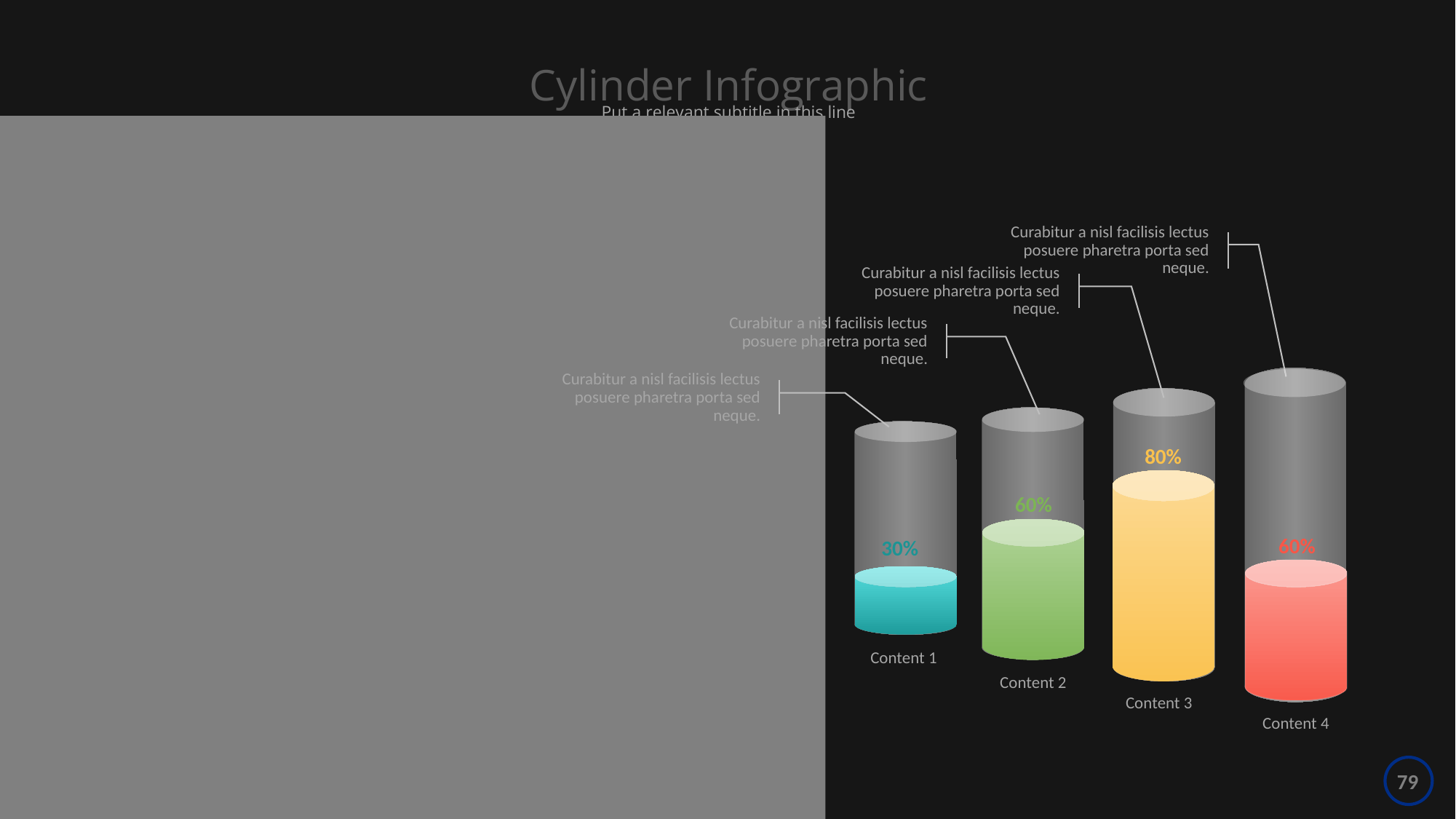

Cylinder Infographic
Put a relevant subtitle in this line

Curabitur a nisl facilisis lectus posuere pharetra porta sed neque.
Curabitur a nisl facilisis lectus posuere pharetra porta sed neque.
Curabitur a nisl facilisis lectus posuere pharetra porta sed neque.

Curabitur a nisl facilisis lectus posuere pharetra porta sed neque.

80%

60%

60%
30%

Content 1

Content 2

Content 3
Content 4
79